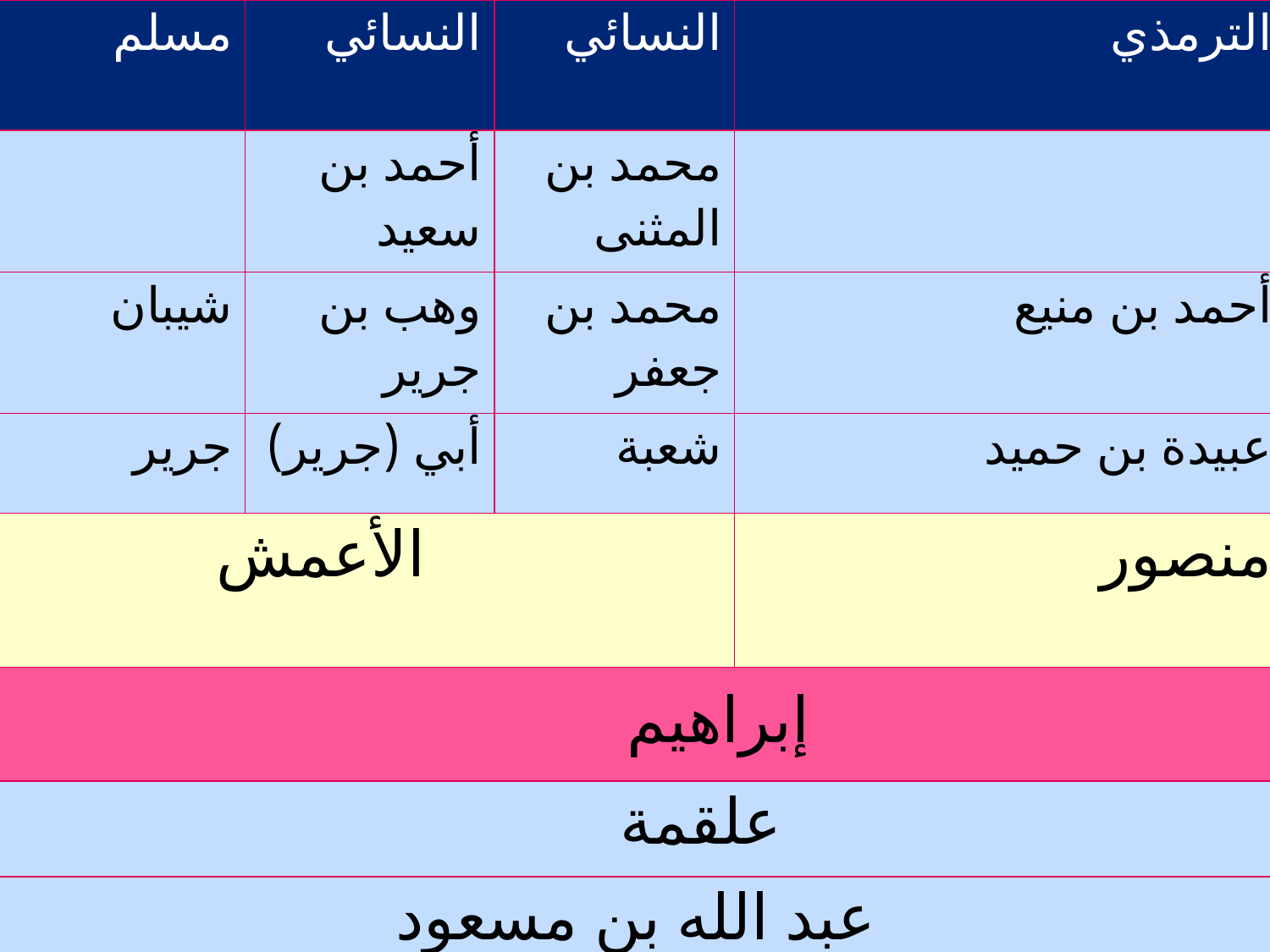

| مسلم | النسائي | النسائي | الترمذي |
| --- | --- | --- | --- |
|  | أحمد بن سعيد | محمد بن المثنى |  |
| شيبان | وهب بن جرير | محمد بن جعفر | أحمد بن منيع |
| جرير | أبي (جرير) | شعبة | عبيدة بن حميد |
| الأعمش |  |  | منصور |
| إبراهيم |  |  |  |
| علقمة |  |  |  |
| عبد الله بن مسعود |  |  |  |